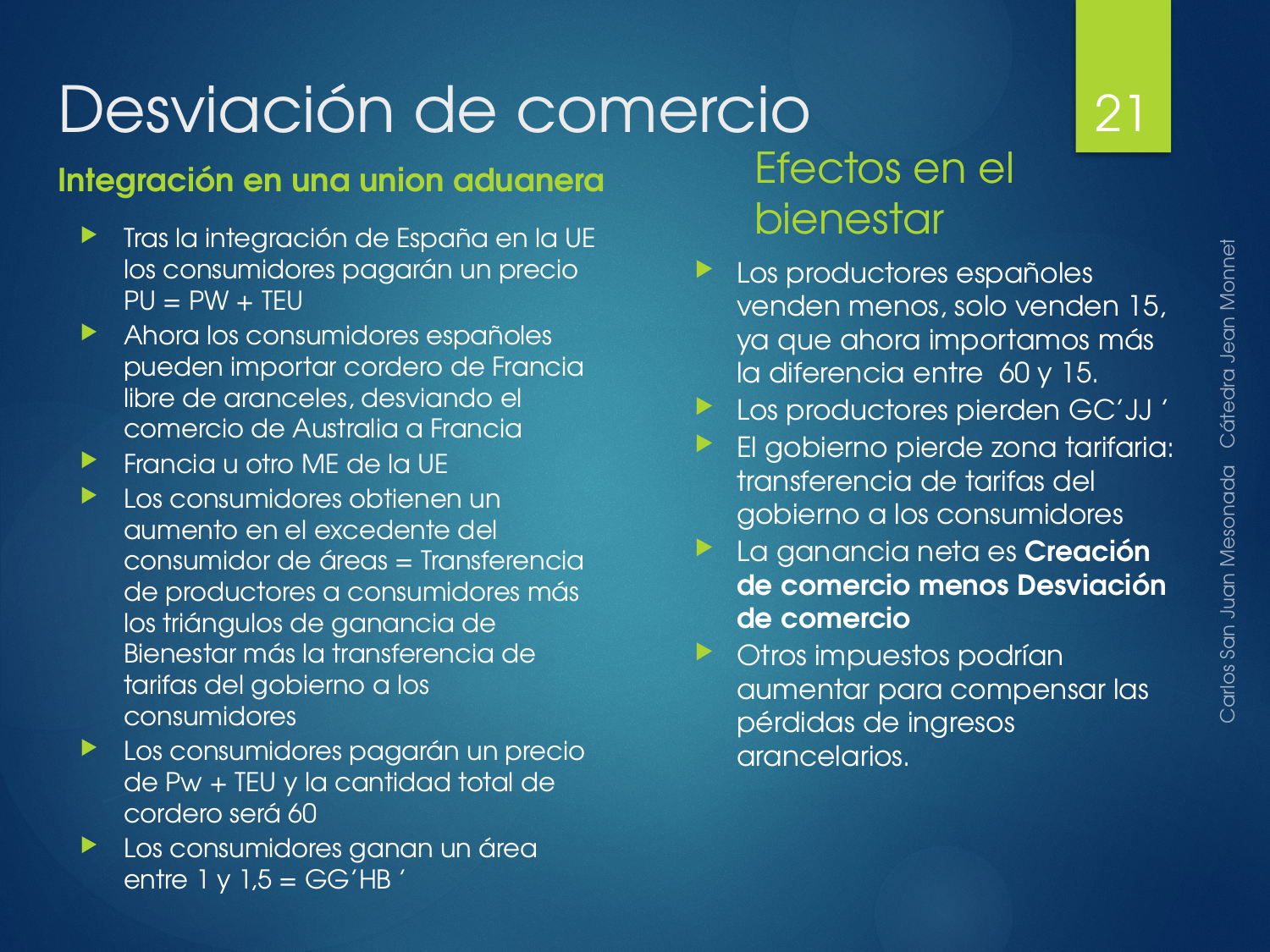

21
# Desviación de comercio
Integración en una union aduanera
Efectos en el bienestar
Tras la integración de España en la UE los consumidores pagarán un precio PU = PW + TEU
Ahora los consumidores españoles pueden importar cordero de Francia libre de aranceles, desviando el comercio de Australia a Francia
Francia u otro ME de la UE
Los consumidores obtienen un aumento en el excedente del consumidor de áreas = Transferencia de productores a consumidores más los triángulos de ganancia de Bienestar más la transferencia de tarifas del gobierno a los consumidores
Los consumidores pagarán un precio de Pw + TEU y la cantidad total de cordero será 60
Los consumidores ganan un área entre 1 y 1,5 = GG’HB ’

Los productores españoles venden menos, solo venden 15, ya que ahora importamos más la diferencia entre  60 y 15.
Los productores pierden GC’JJ ’
El gobierno pierde zona tarifaria: transferencia de tarifas del gobierno a los consumidores
La ganancia neta es Creación de comercio menos Desviación de comercio
Otros impuestos podrían  aumentar para compensar las pérdidas de ingresos arancelarios.

Carlos San Juan Mesonada   Cátedra Jean Monnet